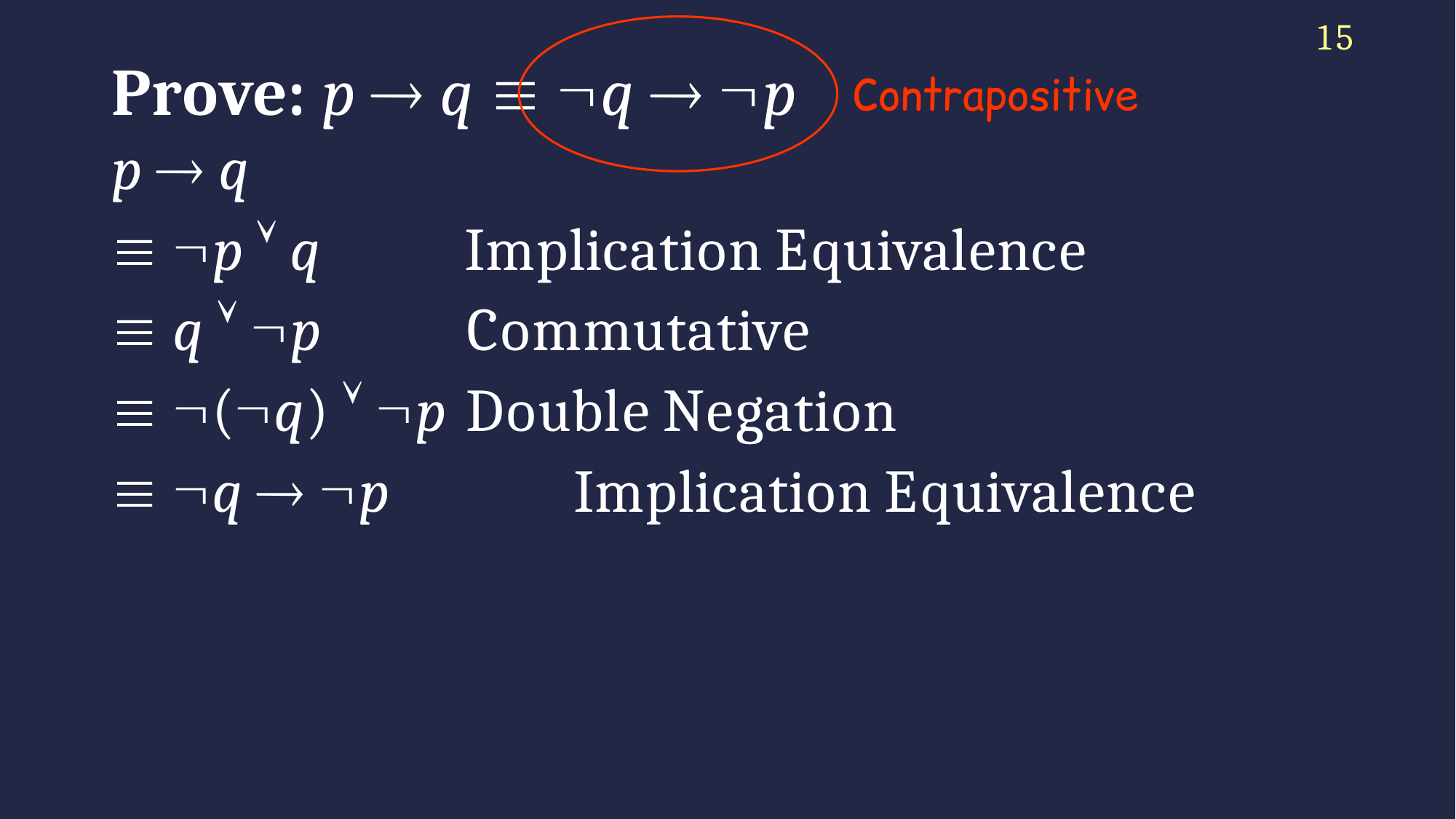

15

# Prove: p → q ≡ ¬q → ¬p
Contrapositive
p → q
≡ ¬p ∨ q 		Implication Equivalence
≡ q ∨ ¬p 		Commutative
≡ ¬(¬q) ∨ ¬p 	Double Negation
≡ ¬q → ¬p 		Implication Equivalence